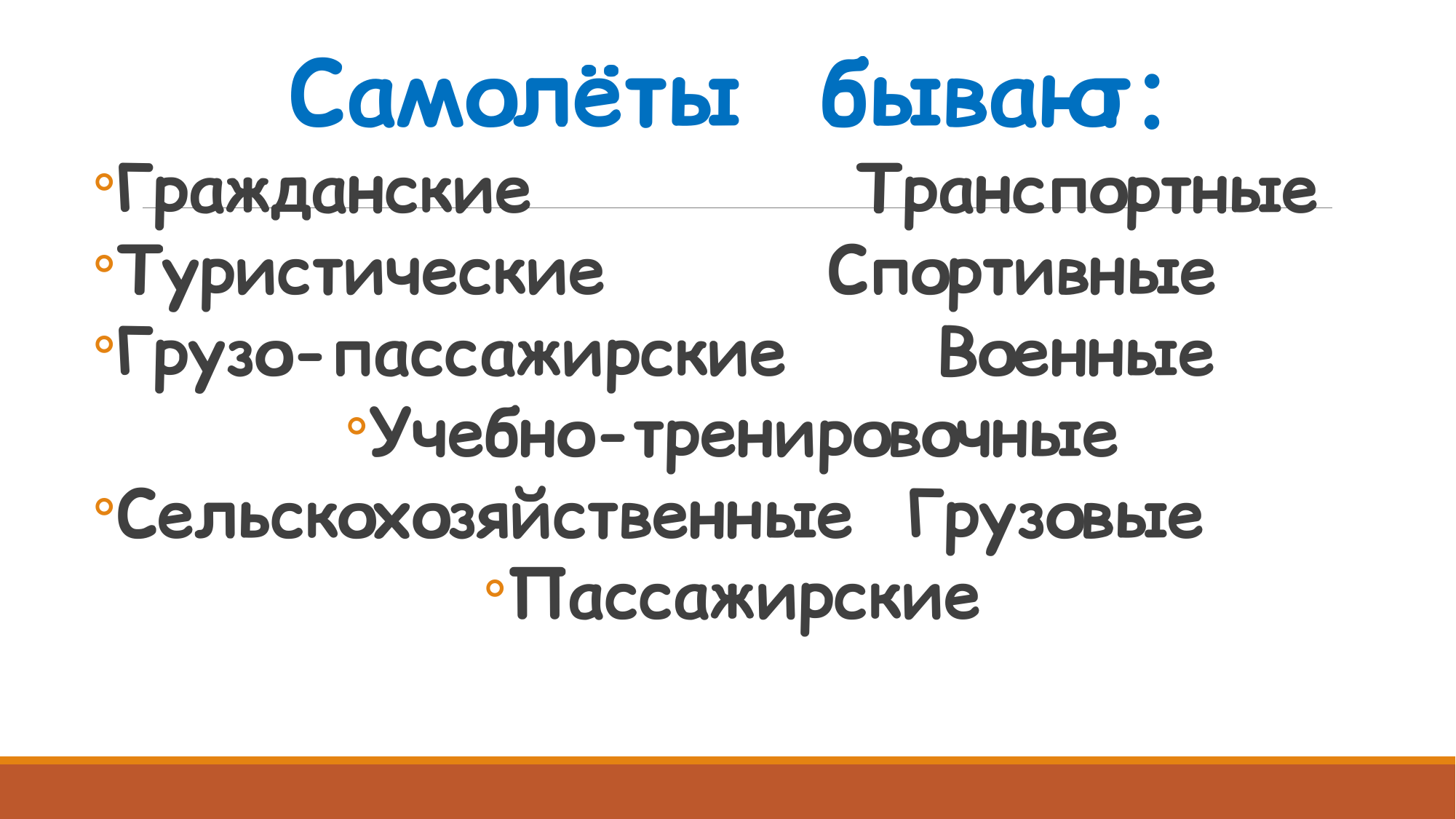

# Самолёты  бывают:
Гражданские 		   Транспортные
Туристические 		  Спортивные
Грузо-пассажирские  	  Военные
Учебно-тренировочные
Сельскохозяйственные	 Грузовые
Пассажирские